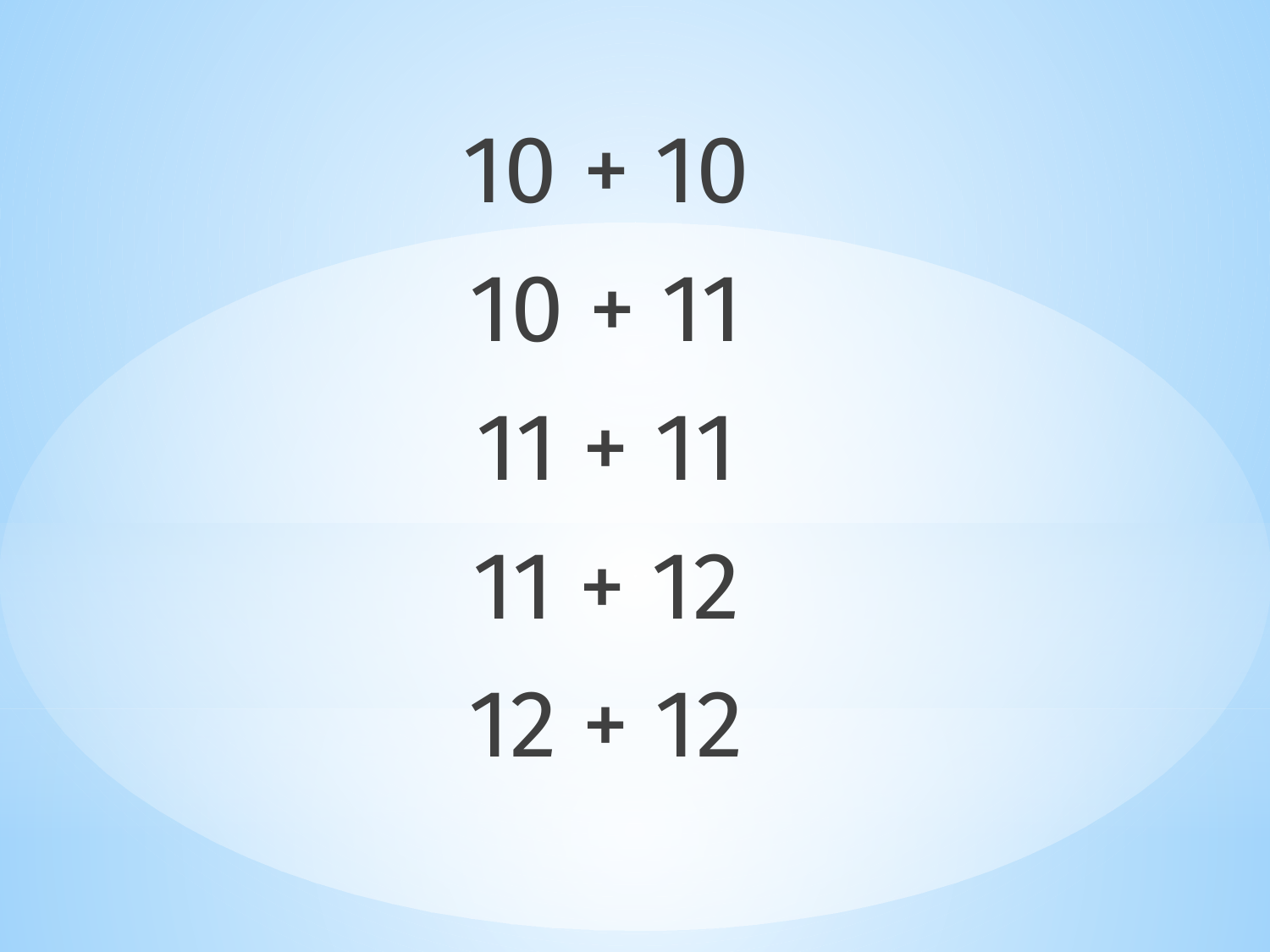

10 + 10
10 + 11
11 + 11
11 + 12
12 + 12